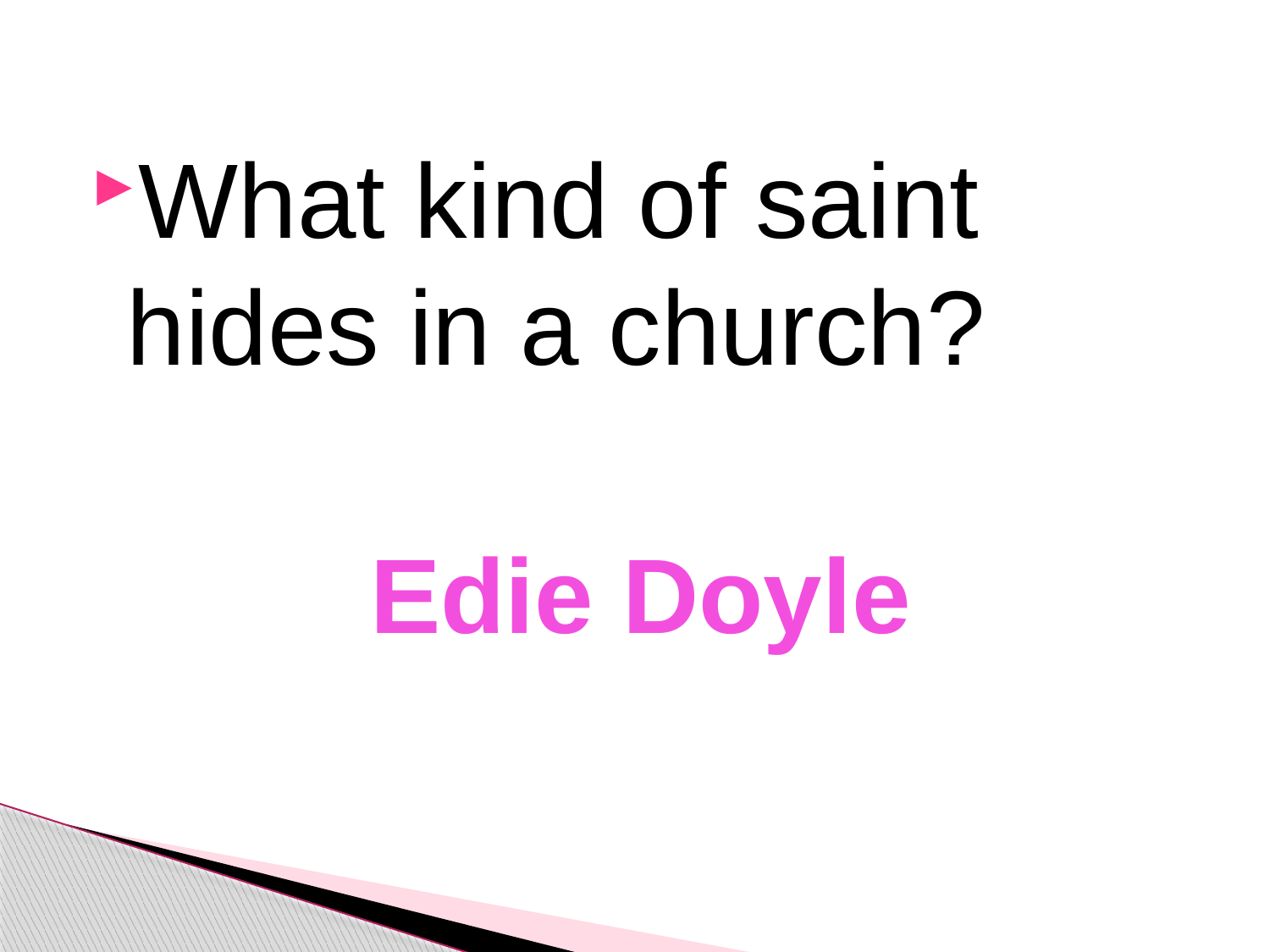

#
What kind of saint hides in a church?

Edie Doyle